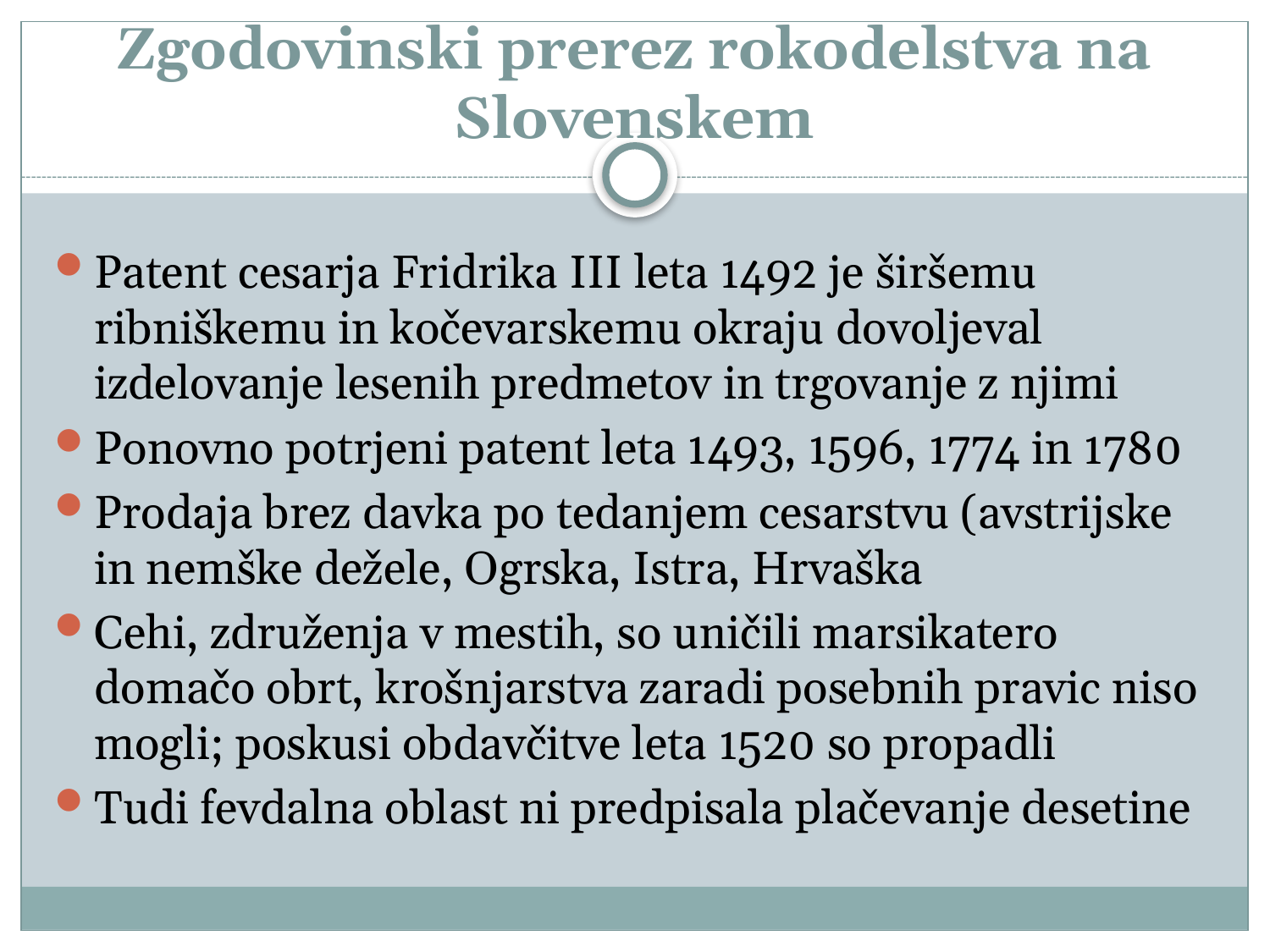

# Zgodovinski prerez rokodelstva na Slovenskem
Patent cesarja Fridrika III leta 1492 je širšemu ribniškemu in kočevarskemu okraju dovoljeval izdelovanje lesenih predmetov in trgovanje z njimi
Ponovno potrjeni patent leta 1493, 1596, 1774 in 1780
Prodaja brez davka po tedanjem cesarstvu (avstrijske in nemške dežele, Ogrska, Istra, Hrvaška
Cehi, združenja v mestih, so uničili marsikatero domačo obrt, krošnjarstva zaradi posebnih pravic niso mogli; poskusi obdavčitve leta 1520 so propadli
Tudi fevdalna oblast ni predpisala plačevanje desetine